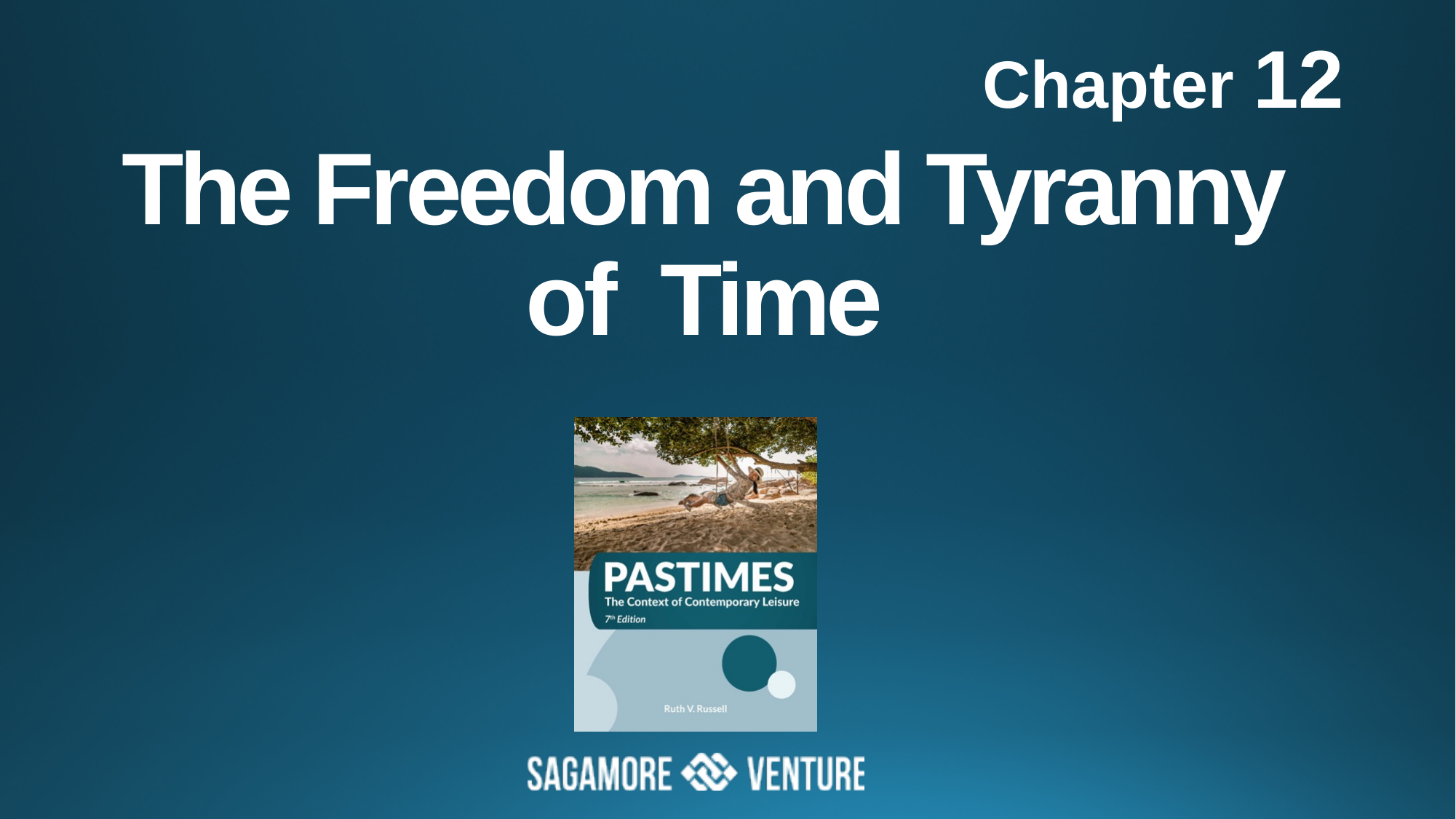

Chapter 12
# The Freedom and Tyranny of  Time